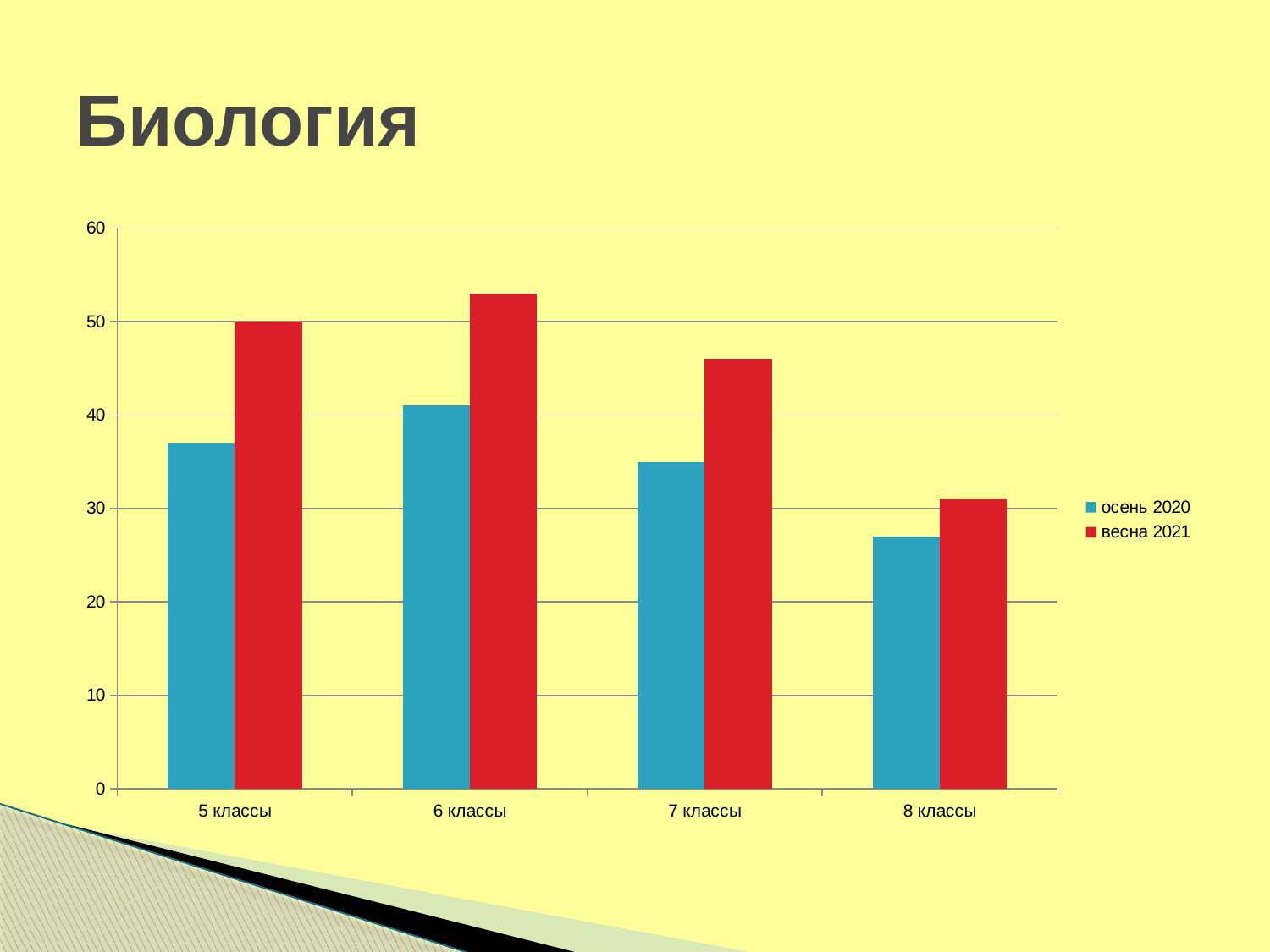

# Биология

### Chart

| Category | осень 2020 | весна 2021 |
|---|---|---|
| 5 классы | 37.0 | 50.0 |
| 6 классы | 41.0 | 53.0 |
| 7 классы | 35.0 | 46.0 |
| 8 классы | 27.0 | 31.0 |